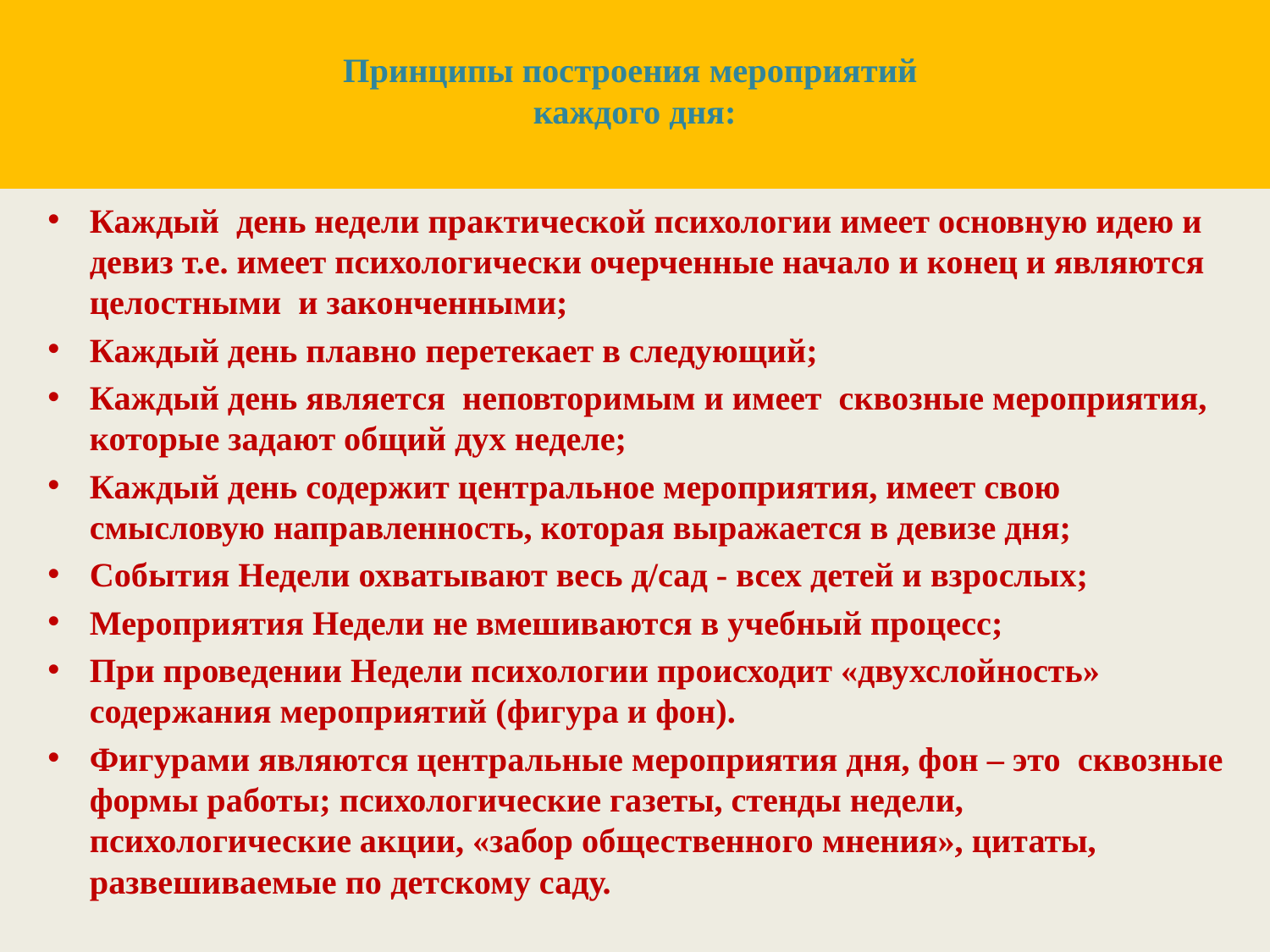

# Принципы построения мероприятий каждого дня:

Каждый  день недели практической психологии имеет основную идею и девиз т.е. имеет психологически очерченные начало и конец и являются  целостными  и законченными;
Каждый день плавно перетекает в следующий;
Каждый день является  неповторимым и имеет  сквозные мероприятия, которые задают общий дух неделе;
Каждый день содержит центральное мероприятия, имеет свою смысловую направленность, которая выражается в девизе дня;
События Недели охватывают весь д/сад - всех детей и взрослых;
Мероприятия Недели не вмешиваются в учебный процесс;
При проведении Недели психологии происходит «двухслойность» содержания мероприятий (фигура и фон).
Фигурами являются центральные мероприятия дня, фон – это  сквозные формы работы; психологические газеты, стенды недели, психологические акции, «забор общественного мнения», цитаты, развешиваемые по детскому саду.